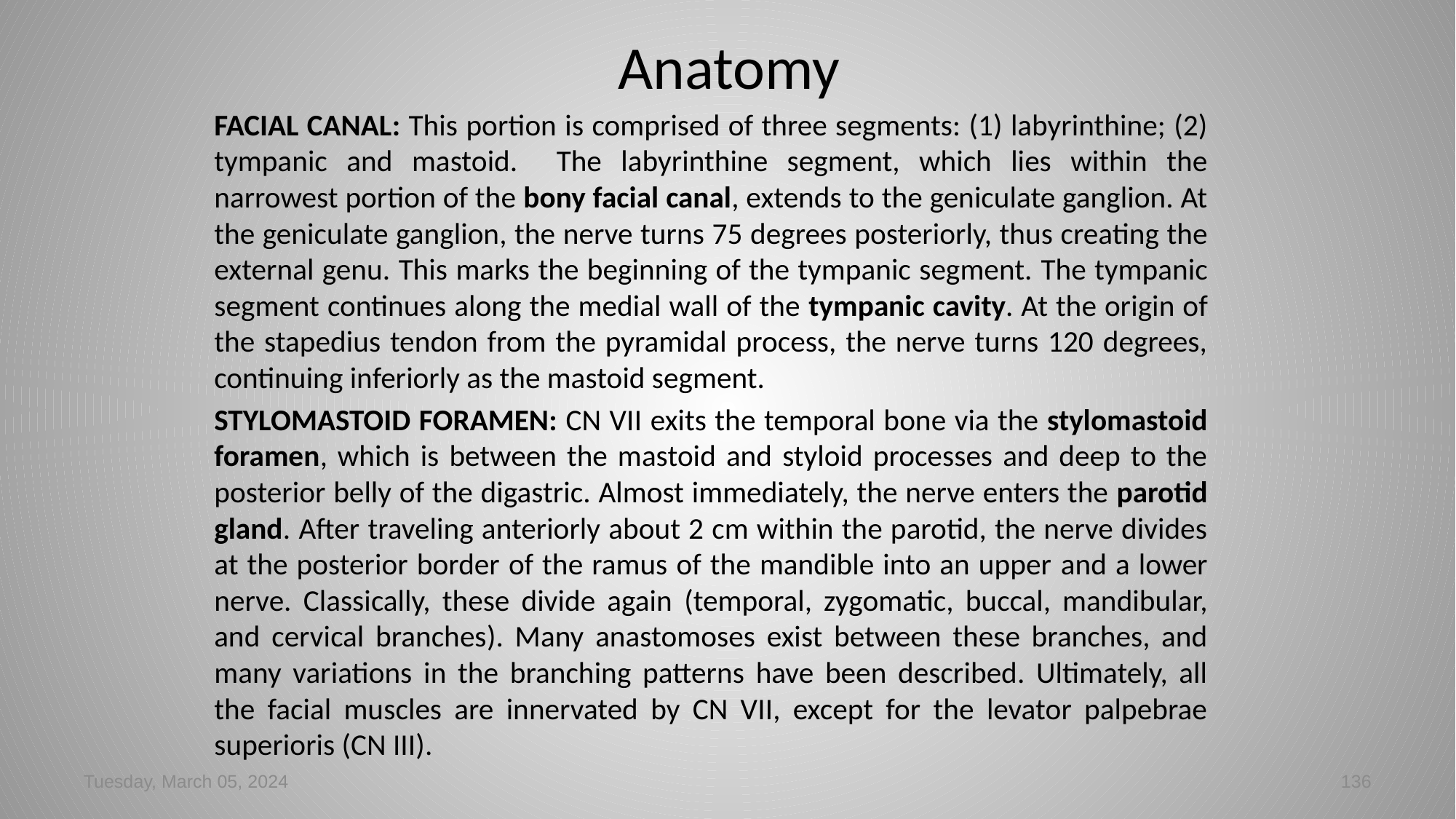

# Anatomy
FACIAL CANAL: This portion is comprised of three segments: (1) labyrinthine; (2) tympanic and mastoid.  The labyrinthine segment, which lies within the narrowest portion of the bony facial canal, extends to the geniculate ganglion. At the geniculate ganglion, the nerve turns 75 degrees posteriorly, thus creating the external genu. This marks the beginning of the tympanic segment. The tympanic segment continues along the medial wall of the tympanic cavity. At the origin of the stapedius tendon from the pyramidal process, the nerve turns 120 degrees, continuing inferiorly as the mastoid segment.
STYLOMASTOID FORAMEN: CN VII exits the temporal bone via the stylomastoid foramen, which is between the mastoid and styloid processes and deep to the posterior belly of the digastric. Almost immediately, the nerve enters the parotid gland. After traveling anteriorly about 2 cm within the parotid, the nerve divides at the posterior border of the ramus of the mandible into an upper and a lower nerve. Classically, these divide again (temporal, zygomatic, buccal, mandibular, and cervical branches). Many anastomoses exist between these branches, and many variations in the branching patterns have been described. Ultimately, all the facial muscles are innervated by CN VII, except for the levator palpebrae superioris (CN III).
Tuesday, March 05, 2024
136